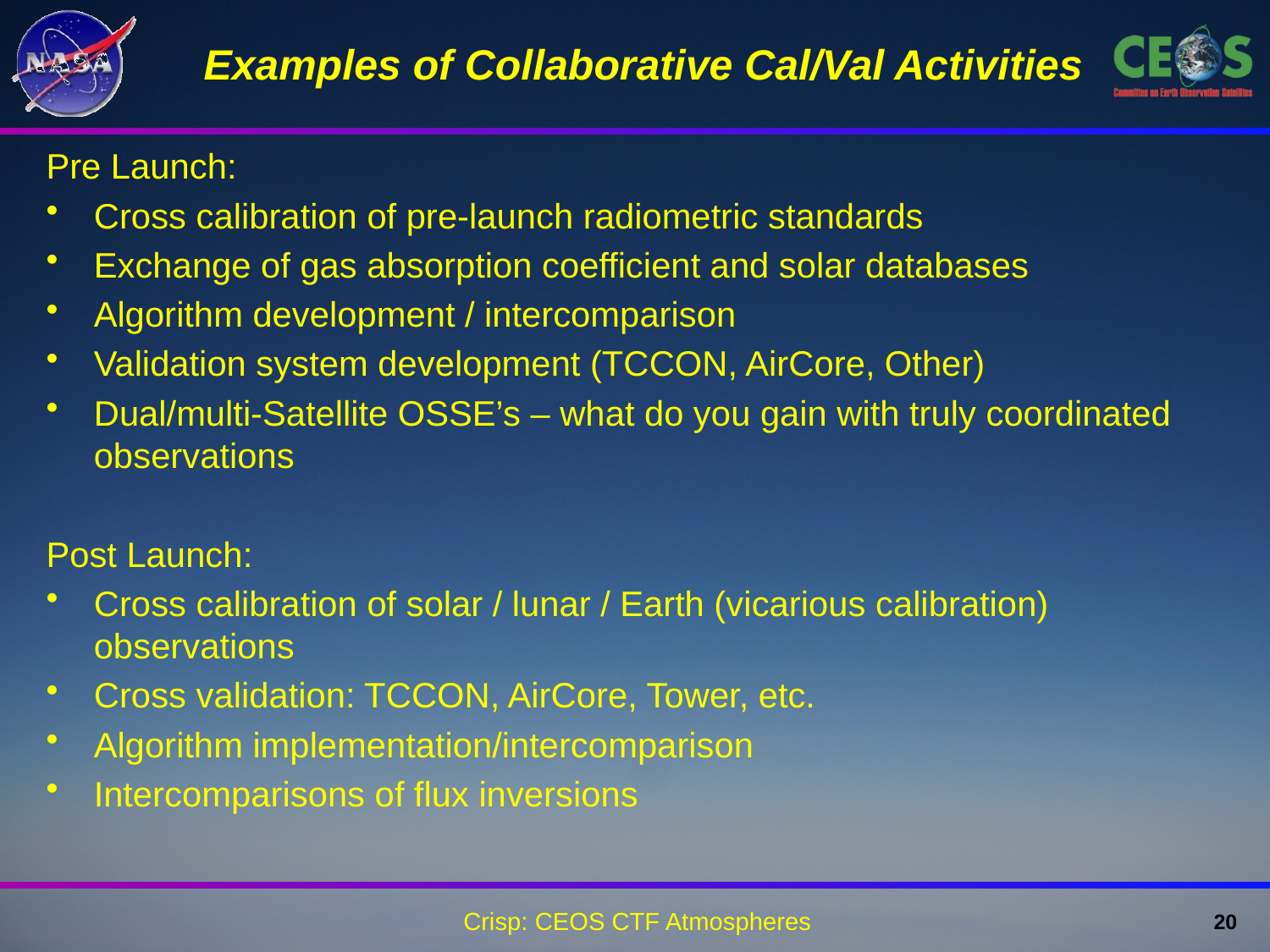

# Examples of Collaborative Cal/Val Activities
Pre Launch:
Cross calibration of pre-launch radiometric standards
Exchange of gas absorption coefficient and solar databases
Algorithm development / intercomparison
Validation system development (TCCON, AirCore, Other)
Dual/multi-Satellite OSSE’s – what do you gain with truly coordinated observations

Post Launch:
Cross calibration of solar / lunar / Earth (vicarious calibration) observations
Cross validation: TCCON, AirCore, Tower, etc.
Algorithm implementation/intercomparison
Intercomparisons of flux inversions